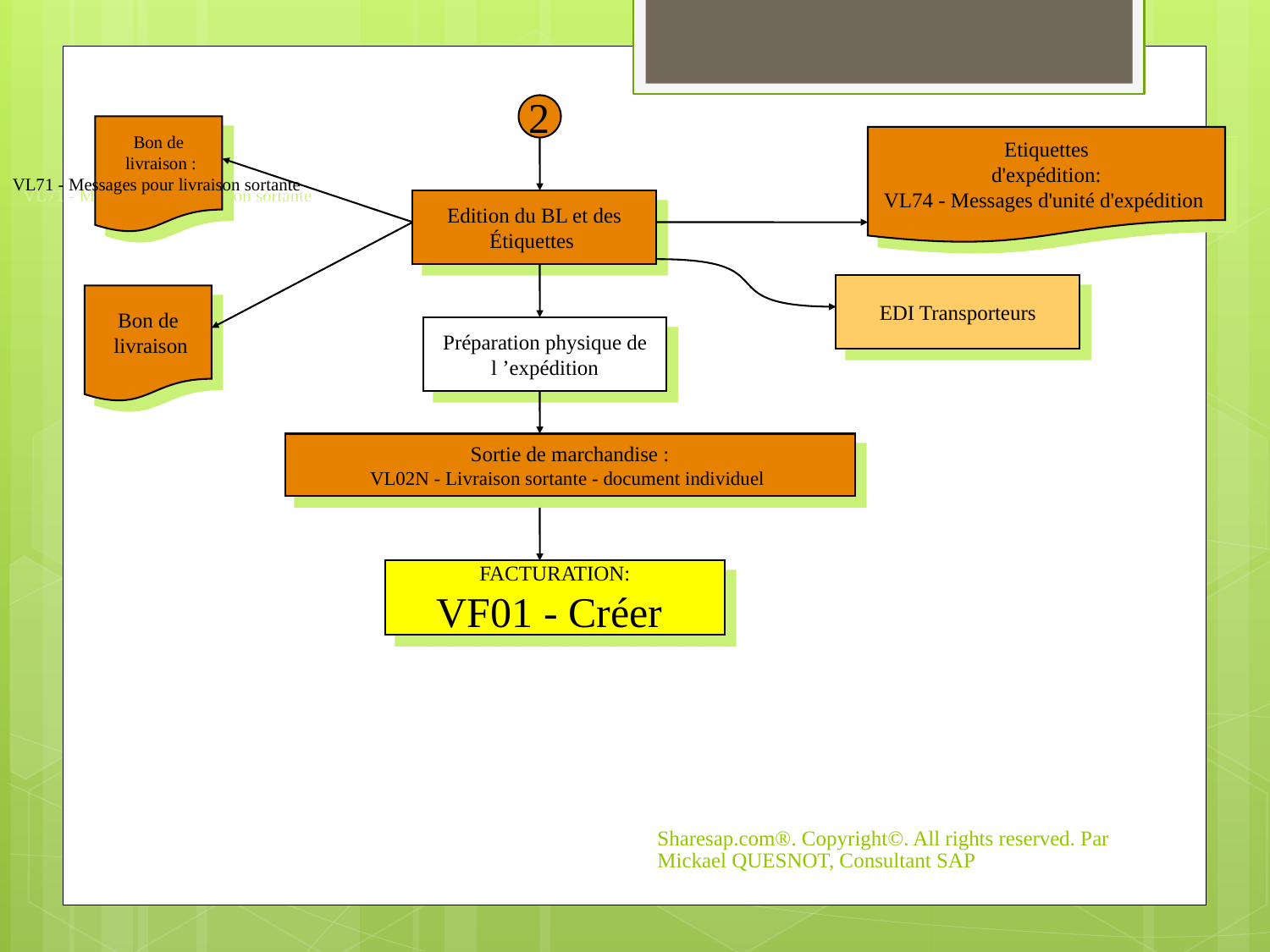

2
Bon de
 livraison :
VL71 - Messages pour livraison sortante
Etiquettes
d'expédition:
VL74 - Messages d'unité d'expédition

Edition du BL et des
Étiquettes

EDI Transporteurs
Bon de
 livraison
Préparation physique de
l ’expédition

Sortie de marchandise :
VL02N - Livraison sortante - document individuel

FACTURATION:
VF01 - Créer
Sharesap.com®. Copyright©. All rights reserved. Par Mickael QUESNOT, Consultant SAP